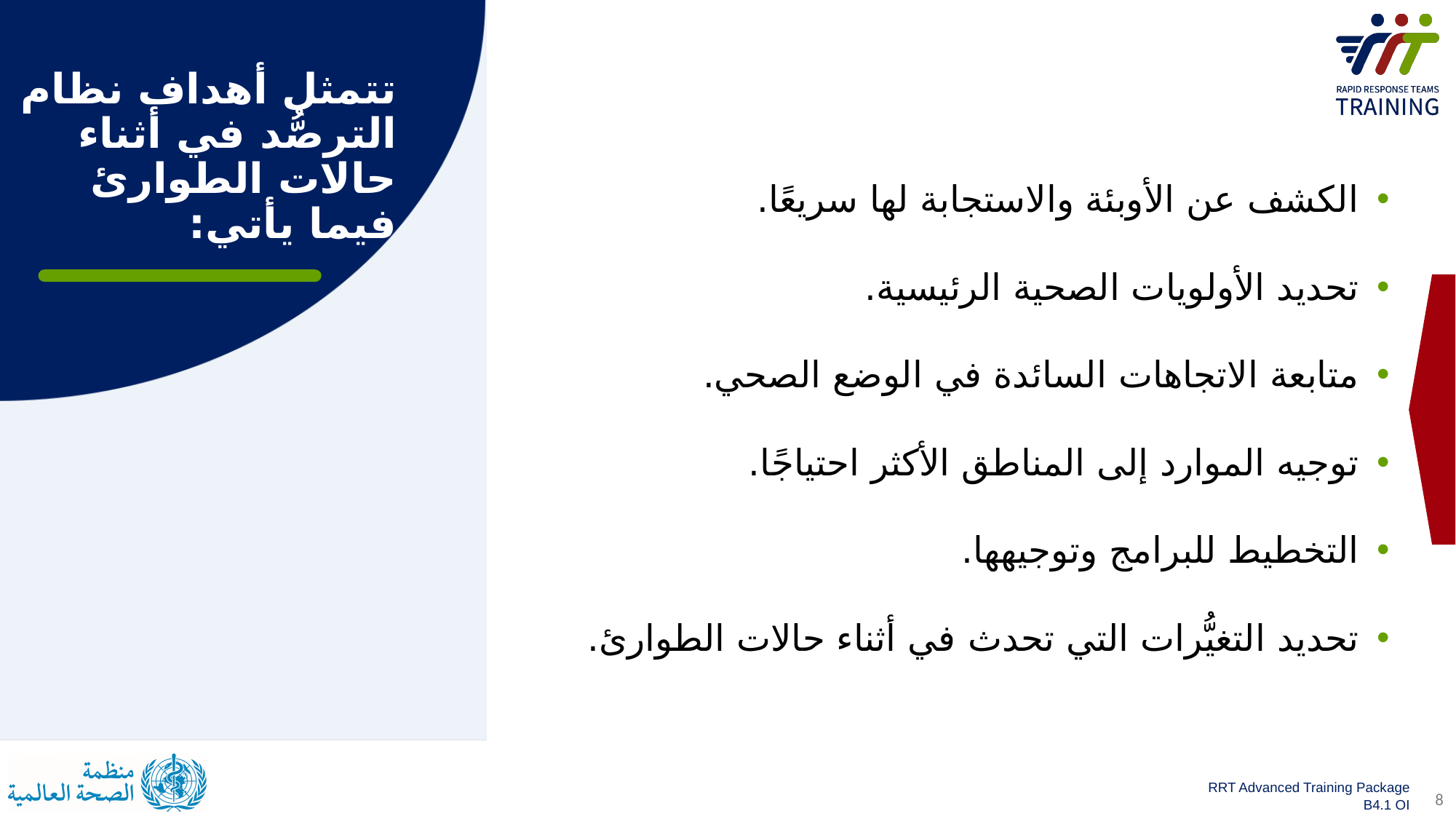

# تتمثل أهداف نظام الترصُّد في أثناء حالات الطوارئ فيما يأتي:
الكشف عن الأوبئة والاستجابة لها سريعًا.

تحديد الأولويات الصحية الرئيسية.

متابعة الاتجاهات السائدة في الوضع الصحي.

توجيه الموارد إلى المناطق الأكثر احتياجًا.

التخطيط للبرامج وتوجيهها.

تحديد التغيُّرات التي تحدث في أثناء حالات الطوارئ.